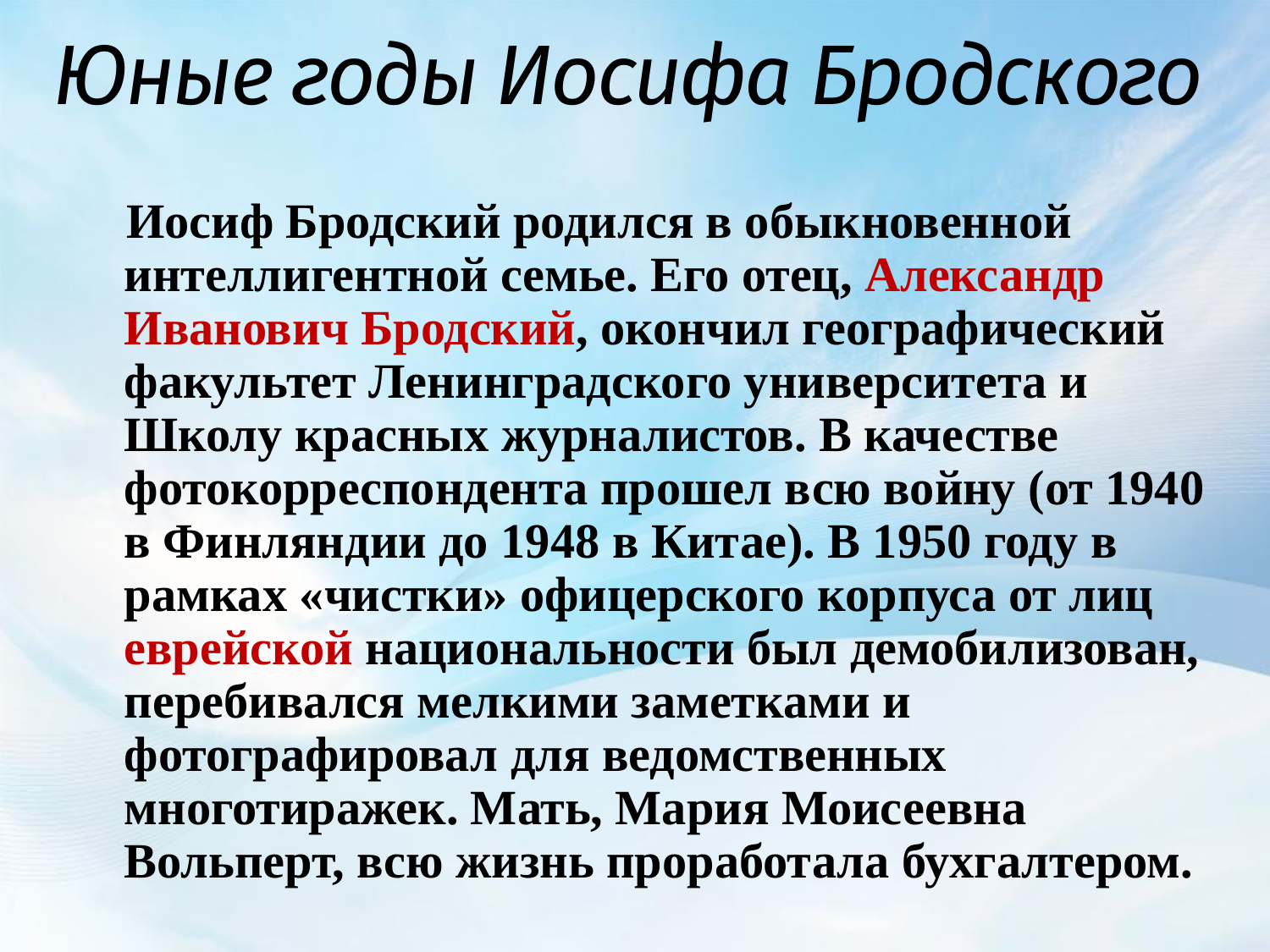

# Юные годы Иосифа Бродского
      Иосиф Бродский родился в обыкновенной интеллигентной семье. Его отец, Александр Иванович Бродский, окончил географический факультет Ленинградского университета и Школу красных журналистов. В качестве фотокорреспондента прошел всю войну (от 1940 в Финляндии до 1948 в Китае). В 1950 году в рамках «чистки» офицерского корпуса от лиц  еврейской национальности был демобилизован, перебивался мелкими заметками и фотографировал для ведомственных многотиражек. Мать, Мария Моисеевна Вольперт, всю жизнь проработала бухгалтером.